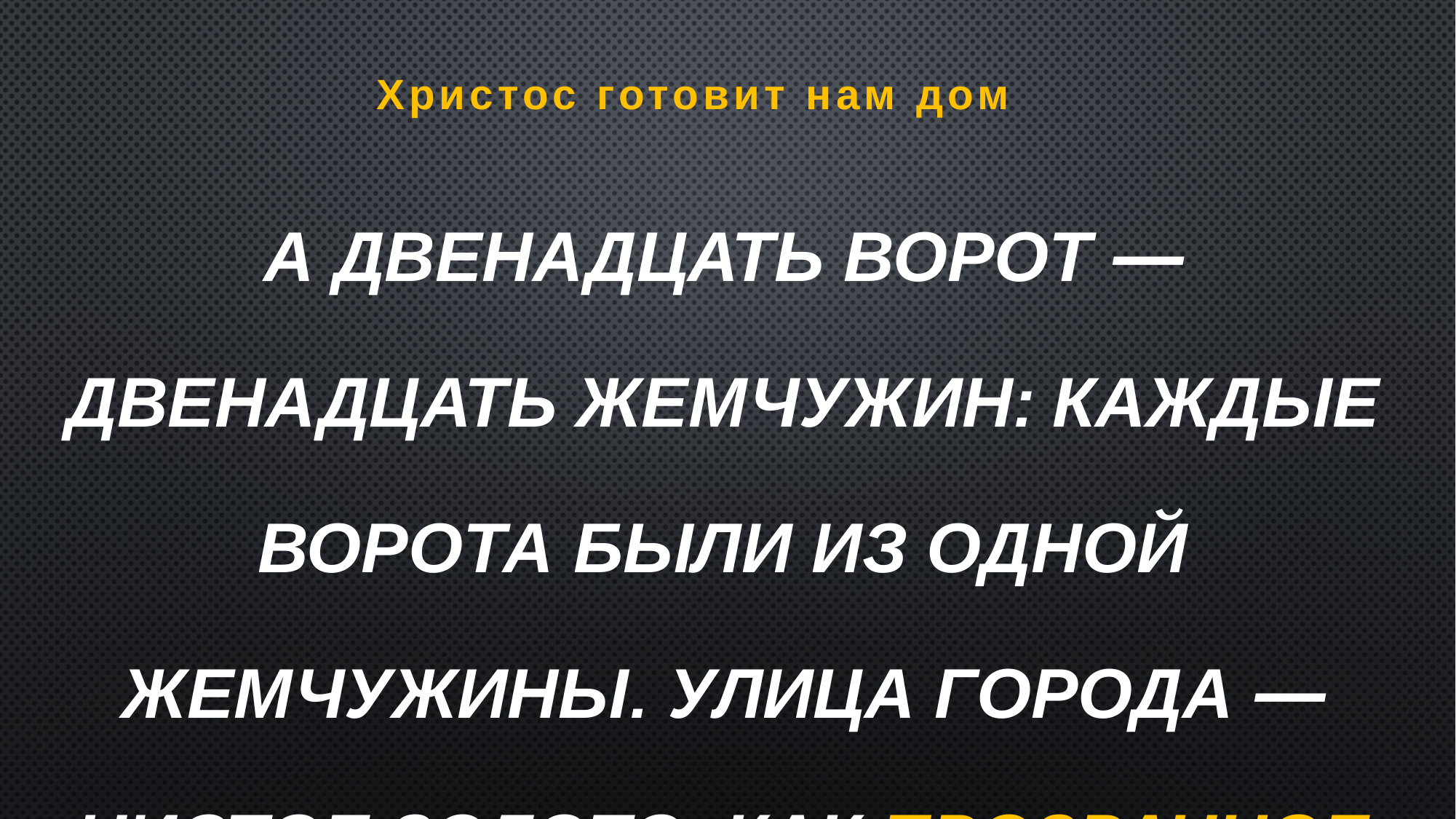

Христос готовит нам дом
А двенадцать ворот — двенадцать жемчужин: каждые ворота были из одной жемчужины. Улица города — чистое золото, как прозрачное стекло. /.../